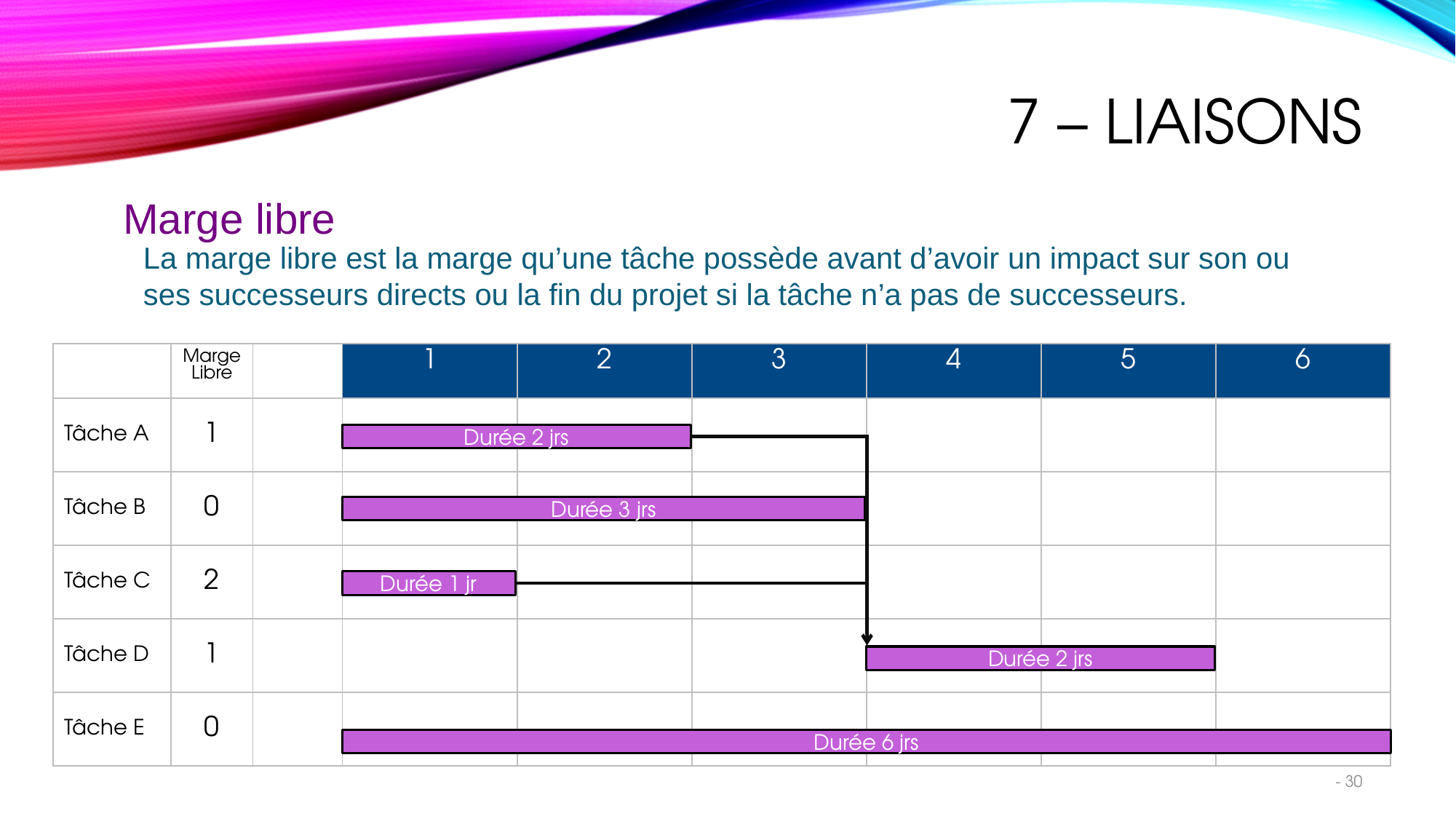

# 7 – Liaisons
Marge libre
La marge libre est la marge qu’une tâche possède avant d’avoir un impact sur son ou ses successeurs directs ou la fin du projet si la tâche n’a pas de successeurs.
|  | Marge Libre |  | 1 | 2 | 3 | 4 | 5 | 6 |
| --- | --- | --- | --- | --- | --- | --- | --- | --- |
| Tâche A | 1 |  |  |  |  |  |  |  |
| Tâche B | 0 |  |  |  |  |  |  |  |
| Tâche C | 2 |  |  |  |  |  |  |  |
| Tâche D | 1 |  |  |  |  |  |  |  |
| Tâche E | 0 |  |  |  |  |  |  |  |
Durée 2 jrs
Durée 3 jrs
Durée 1 jr
Durée 2 jrs
Durée 6 jrs
30